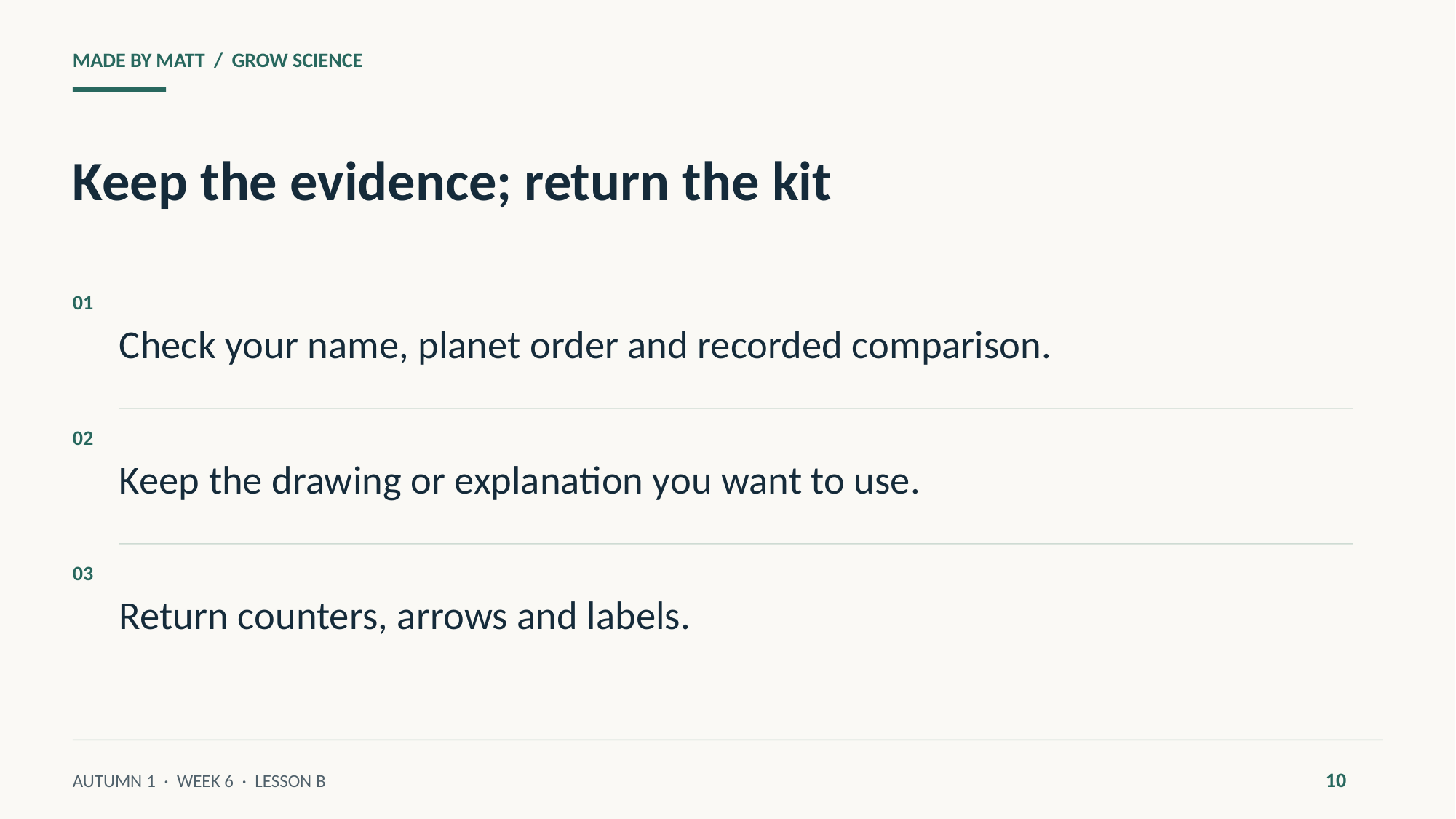

MADE BY MATT  /  GROW SCIENCE

Keep the evidence; return the kit
Check your name, planet order and recorded comparison.
01

Keep the drawing or explanation you want to use.
02

Return counters, arrows and labels.
03

10
AUTUMN 1  ·  WEEK 6  ·  LESSON B